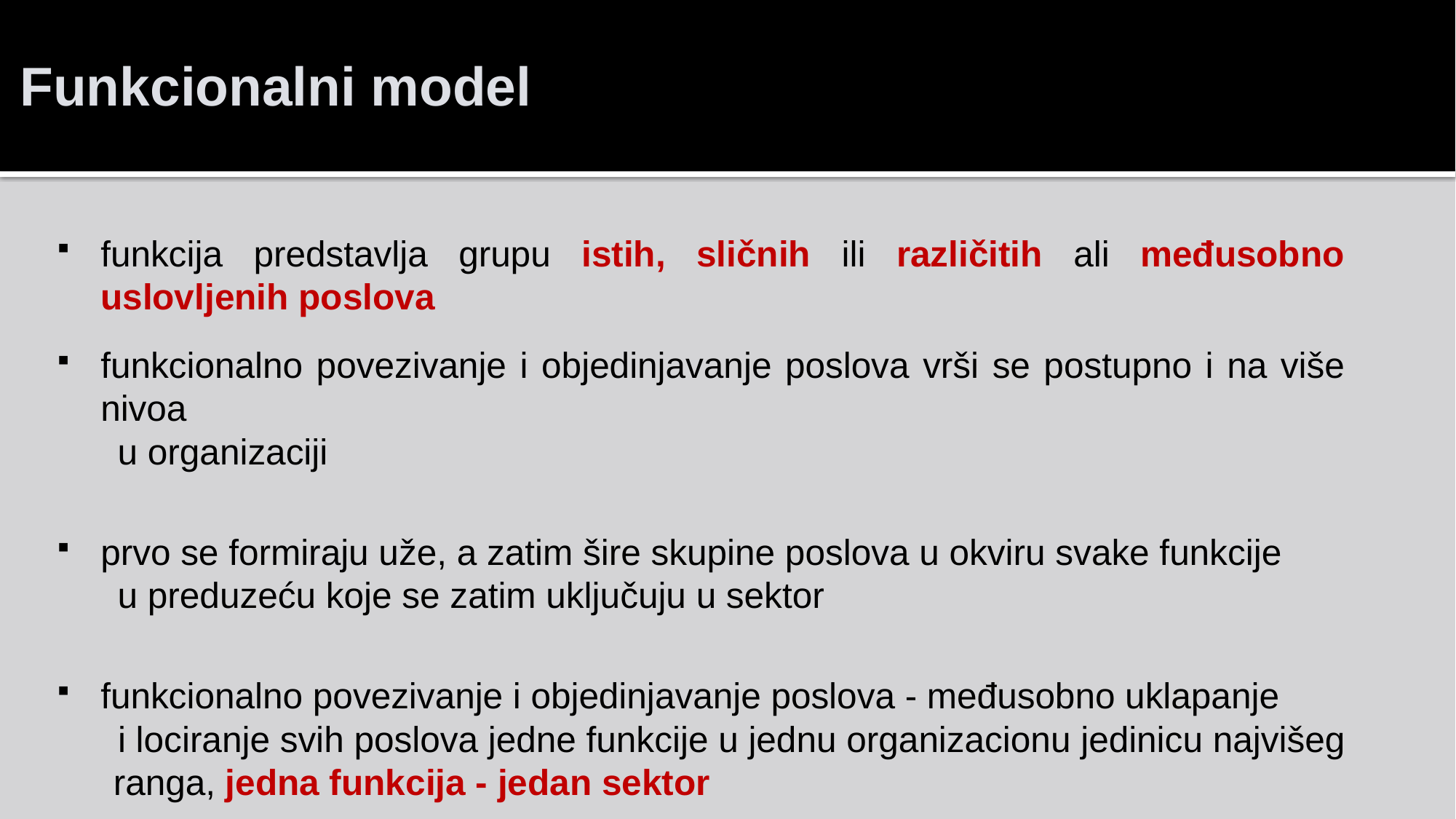

# Funkcionalni model

funkcija predstavlja grupu istih, sličnih ili različitih ali međusobno uslovljenih poslova

funkcionalno povezivanje i objedinjavanje poslova vrši se postupno i na više nivoa
      u organizaciji

prvo se formiraju uže, a zatim šire skupine poslova u okviru svake funkcije
      u preduzeću koje se zatim uključuju u sektor

funkcionalno povezivanje i objedinjavanje poslova - međusobno uklapanje
      i lociranje svih poslova jedne funkcije u jednu organizacionu jedinicu najvišeg  ranga, jedna funkcija - jedan sektor